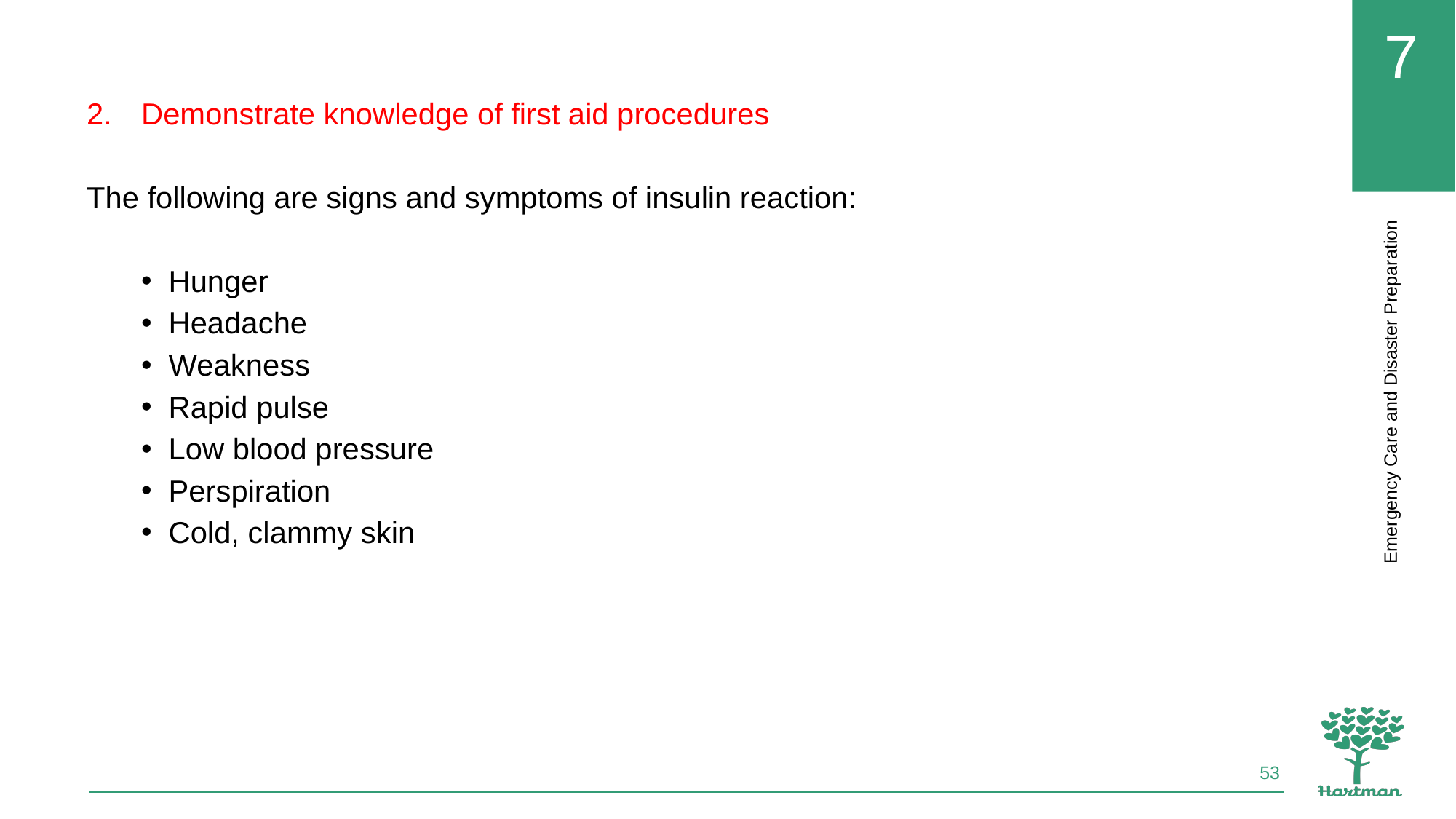

Demonstrate knowledge of first aid procedures

The following are signs and symptoms of insulin reaction:

Hunger
Headache
Weakness
Rapid pulse
Low blood pressure
Perspiration
Cold, clammy skin

53